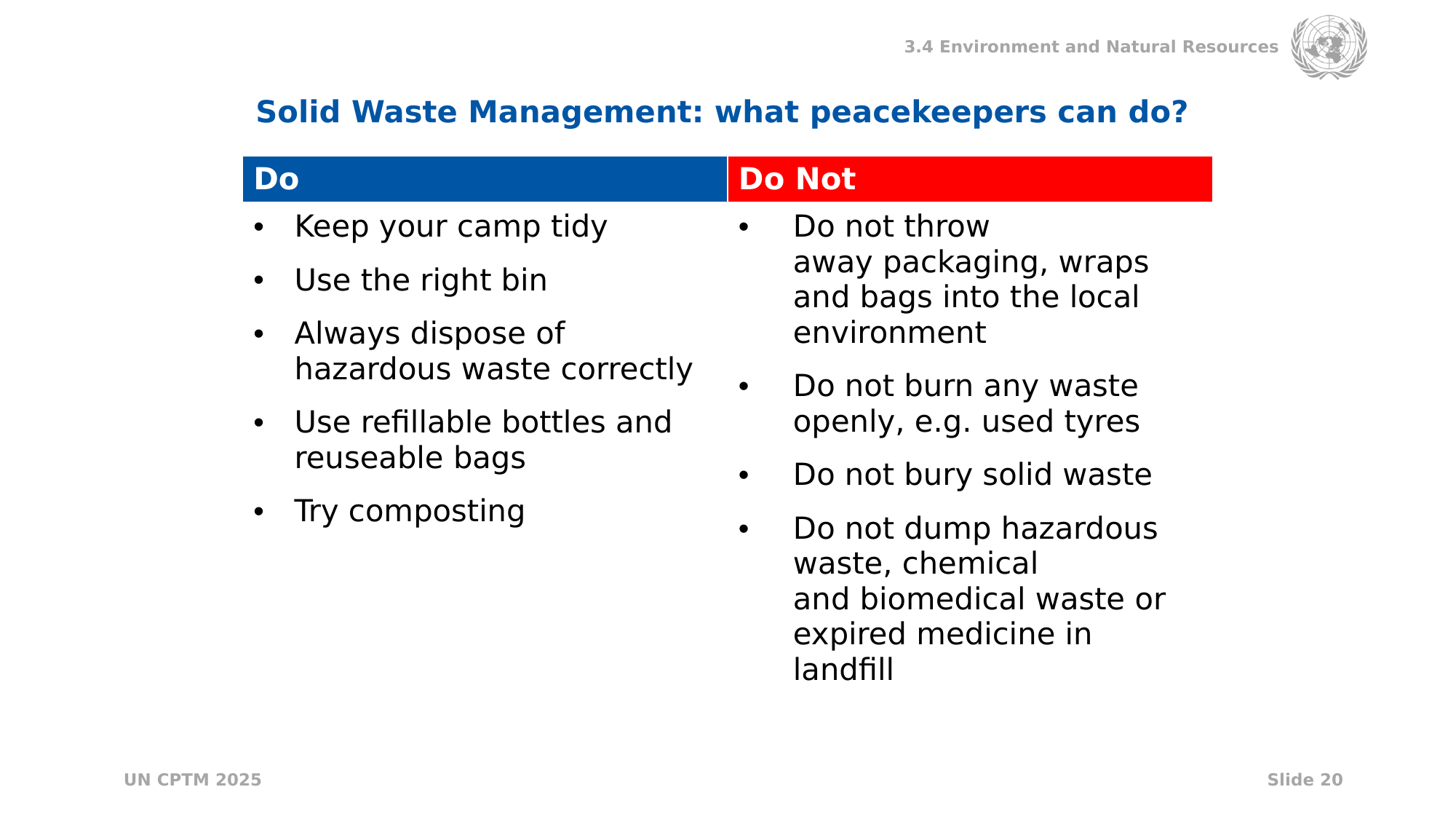

Solid Waste Management: what peacekeepers can do?
| Do | Do Not |
| --- | --- |
| Keep your camp tidy Use the right bin Always dispose of hazardous waste correctly Use refillable bottles and reuseable bags Try composting | Do not throw away packaging, wraps and bags into the local environment Do not burn any waste openly, e.g. used tyres Do not bury solid waste Do not dump hazardous waste, chemical and biomedical waste or expired medicine in landfill |